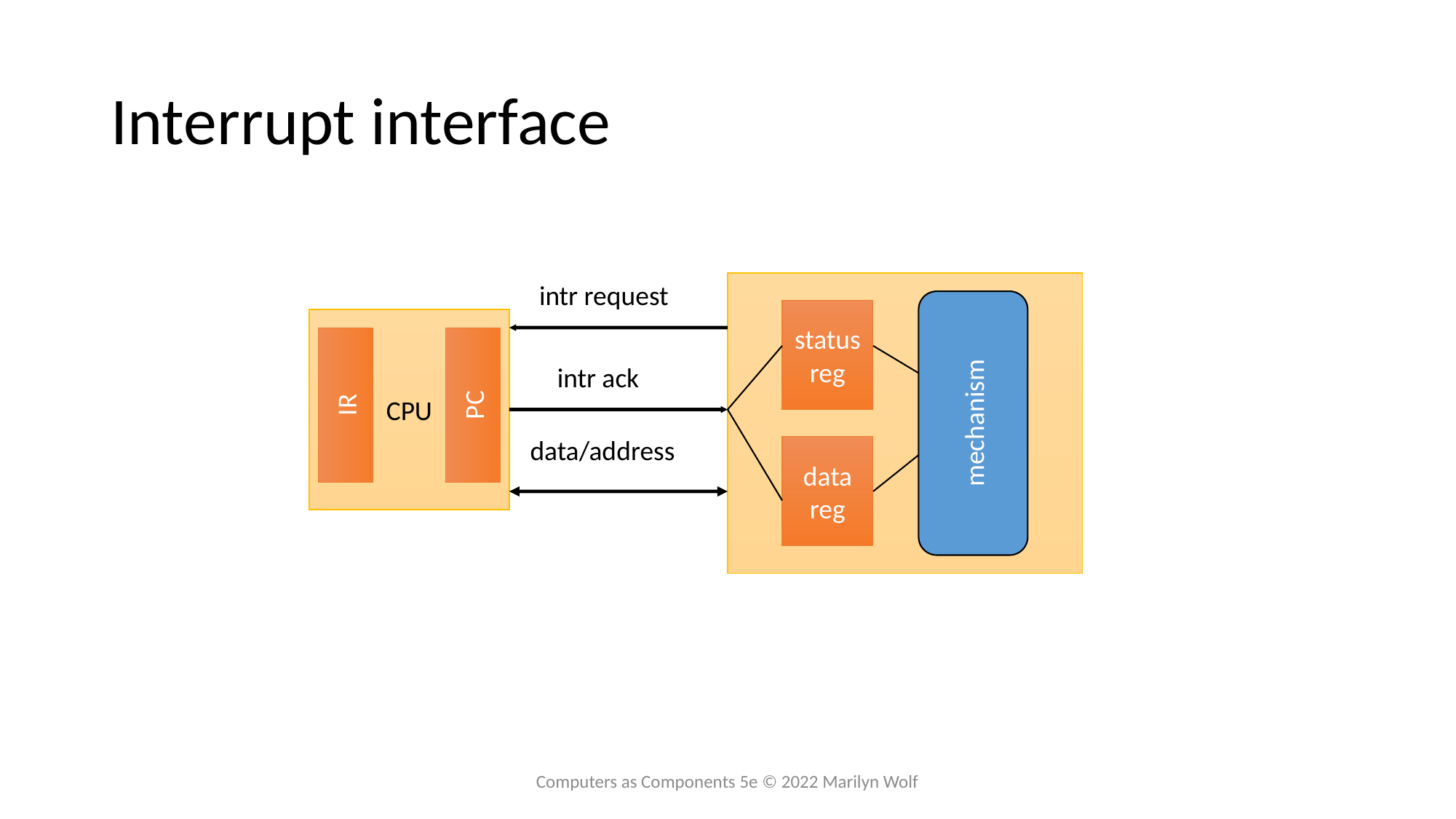

# Interrupt interface
intr request

status
reg
CPU

intr ack
mechanism
IR
PC

data/address
data
reg

Computers as Components 5e © 2022 Marilyn Wolf